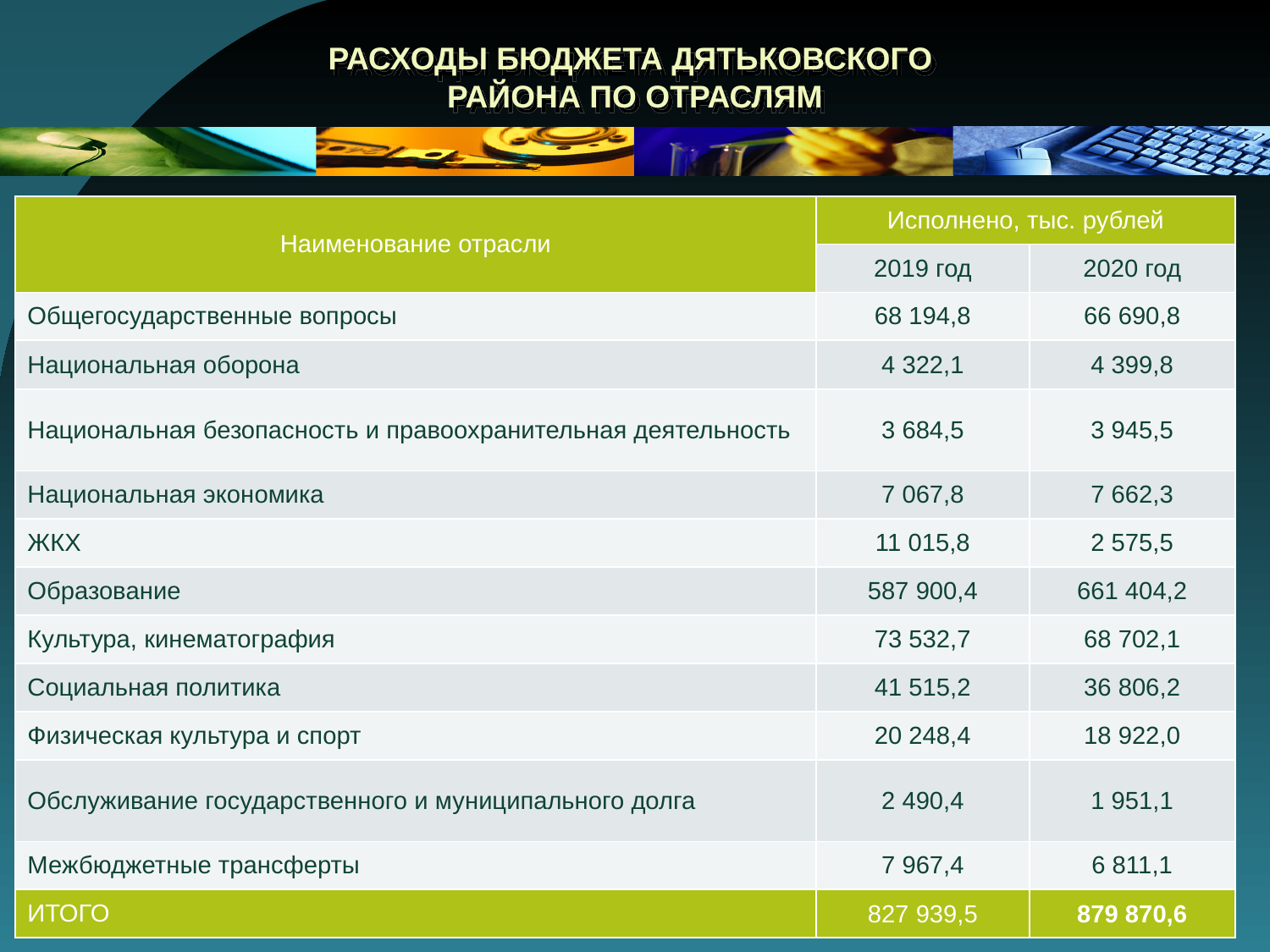

# РАСХОДЫ БЮДЖЕТА ДЯТЬКОВСКОГО РАЙОНА ПО ОТРАСЛЯМ
| Наименование отрасли | Исполнено, тыс. рублей |  |
| --- | --- | --- |
|  | 2019 год | 2020 год |
| Общегосударственные вопросы | 68 194,8 | 66 690,8 |
| Национальная оборона | 4 322,1 | 4 399,8 |
| Национальная безопасность и правоохранительная деятельность | 3 684,5 | 3 945,5 |
| Национальная экономика | 7 067,8 | 7 662,3 |
| ЖКХ | 11 015,8 | 2 575,5 |
| Образование | 587 900,4 | 661 404,2 |
| Культура, кинематография | 73 532,7 | 68 702,1 |
| Социальная политика | 41 515,2 | 36 806,2 |
| Физическая культура и спорт | 20 248,4 | 18 922,0 |
| Обслуживание государственного и муниципального долга | 2 490,4 | 1 951,1 |
| Межбюджетные трансферты | 7 967,4 | 6 811,1 |
| ИТОГО | 827 939,5 | 879 870,6 |